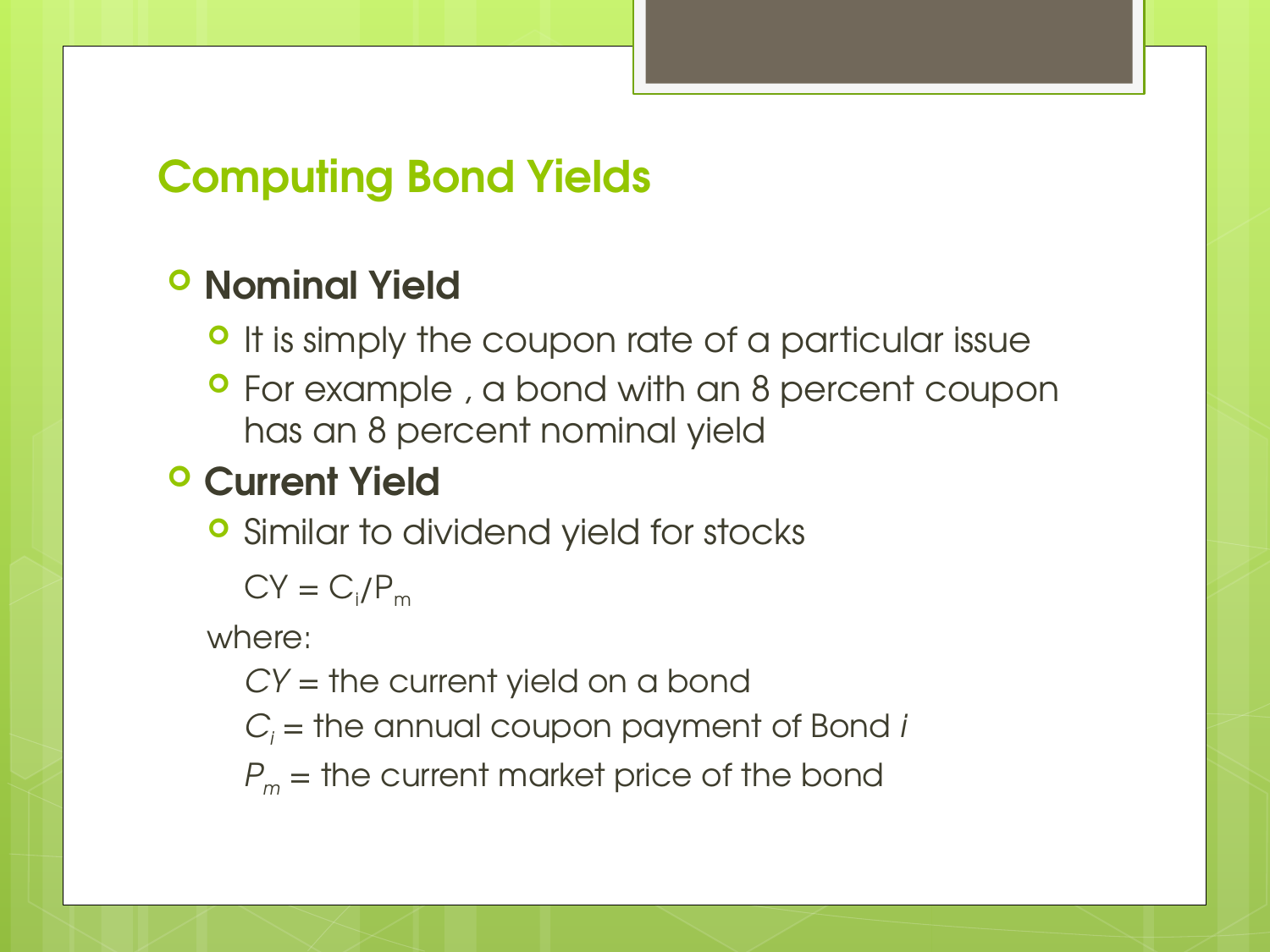

# Computing Bond Yields
Nominal Yield
It is simply the coupon rate of a particular issue
For example , a bond with an 8 percent coupon has an 8 percent nominal yield
Current Yield
Similar to dividend yield for stocks
			CY = Ci/Pm
where:
	CY = the current yield on a bond
	Ci = the annual coupon payment of Bond i
	Pm = the current market price of the bond